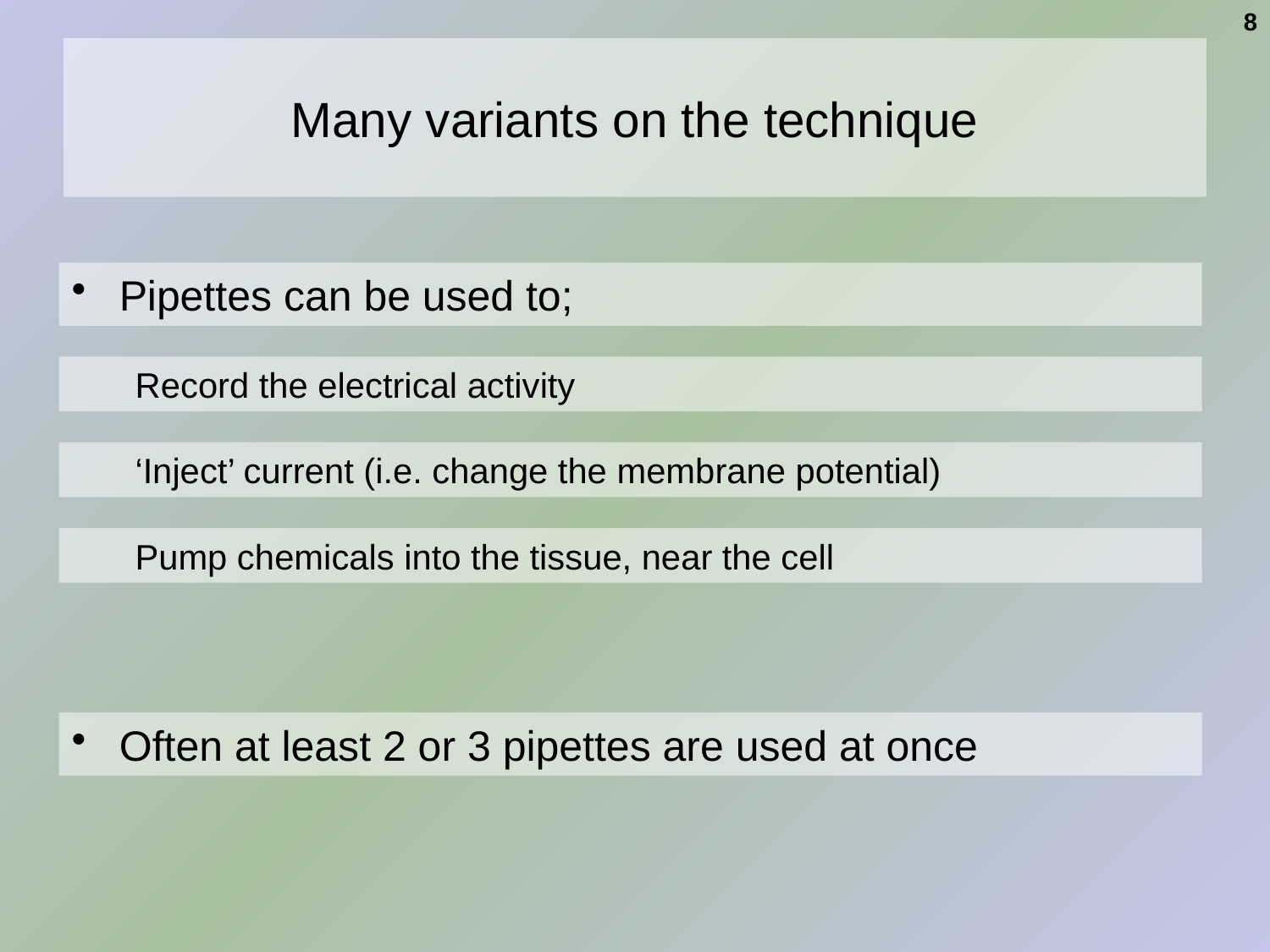

8
# Many variants on the technique
Pipettes can be used to;
Record the electrical activity
‘Inject’ current (i.e. change the membrane potential)
Pump chemicals into the tissue, near the cell
Often at least 2 or 3 pipettes are used at once